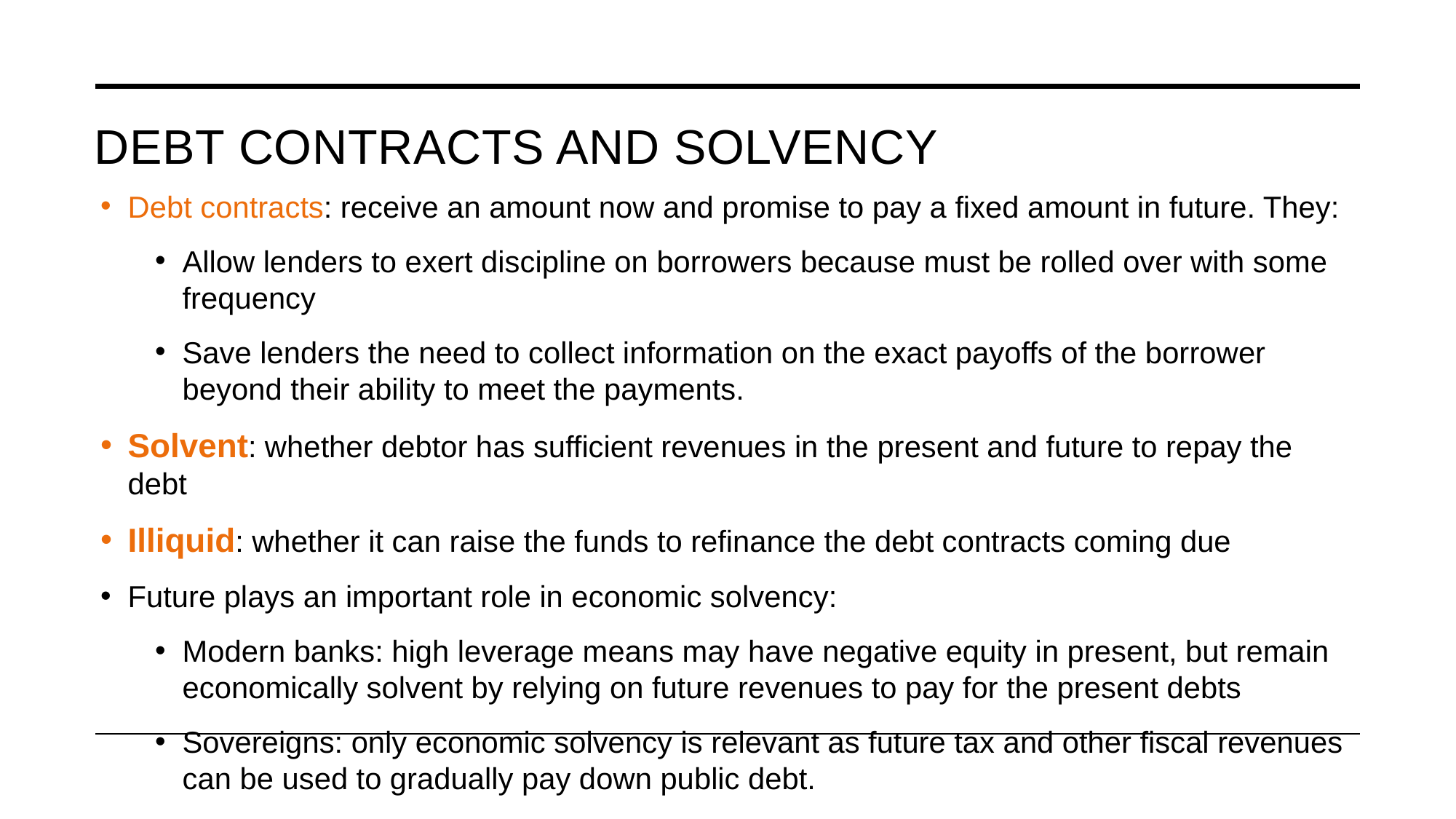

# Debt Contracts and Solvency
Debt contracts: receive an amount now and promise to pay a fixed amount in future. They:
Allow lenders to exert discipline on borrowers because must be rolled over with some frequency
Save lenders the need to collect information on the exact payoffs of the borrower beyond their ability to meet the payments.
Solvent: whether debtor has sufficient revenues in the present and future to repay the debt
Illiquid: whether it can raise the funds to refinance the debt contracts coming due
Future plays an important role in economic solvency:
Modern banks: high leverage means may have negative equity in present, but remain economically solvent by relying on future revenues to pay for the present debts
Sovereigns: only economic solvency is relevant as future tax and other fiscal revenues can be used to gradually pay down public debt.